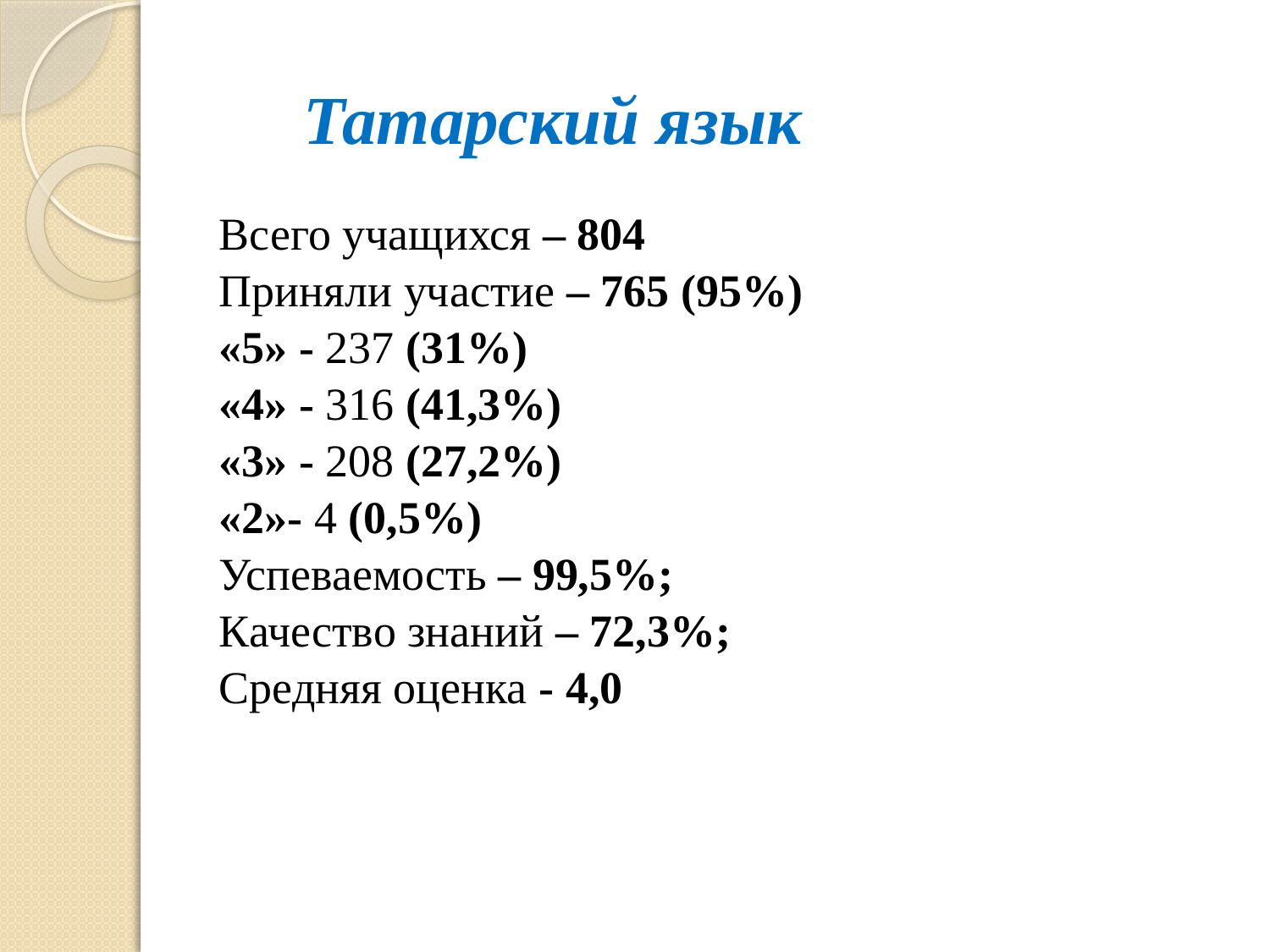

#
Татарский язык

Всего учащихся – 804
Приняли участие – 765 (95%)
«5» - 237 (31%)
«4» - 316 (41,3%)
«3» - 208 (27,2%)
«2»- 4 (0,5%)
Успеваемость – 99,5%;
Качество знаний – 72,3%;
Средняя оценка - 4,0